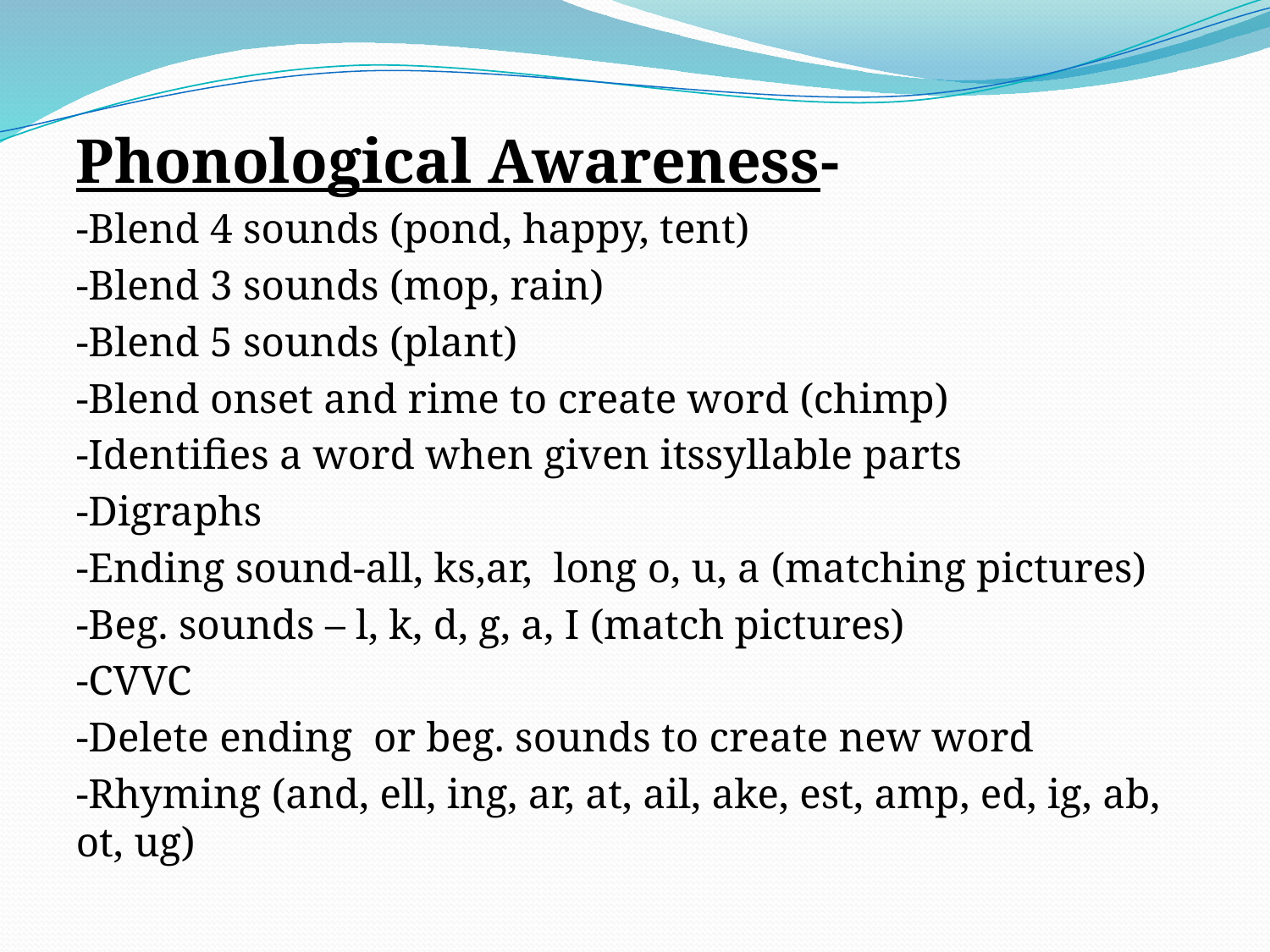

Phonological Awareness-
-Blend 4 sounds (pond, happy, tent)
-Blend 3 sounds (mop, rain)
-Blend 5 sounds (plant)
-Blend onset and rime to create word (chimp)
-Identifies a word when given itssyllable parts
-Digraphs
-Ending sound-all, ks,ar,  long o, u, a (matching pictures)
-Beg. sounds – l, k, d, g, a, I (match pictures)
-CVVC
-Delete ending  or beg. sounds to create new word
-Rhyming (and, ell, ing, ar, at, ail, ake, est, amp, ed, ig, ab, ot, ug)